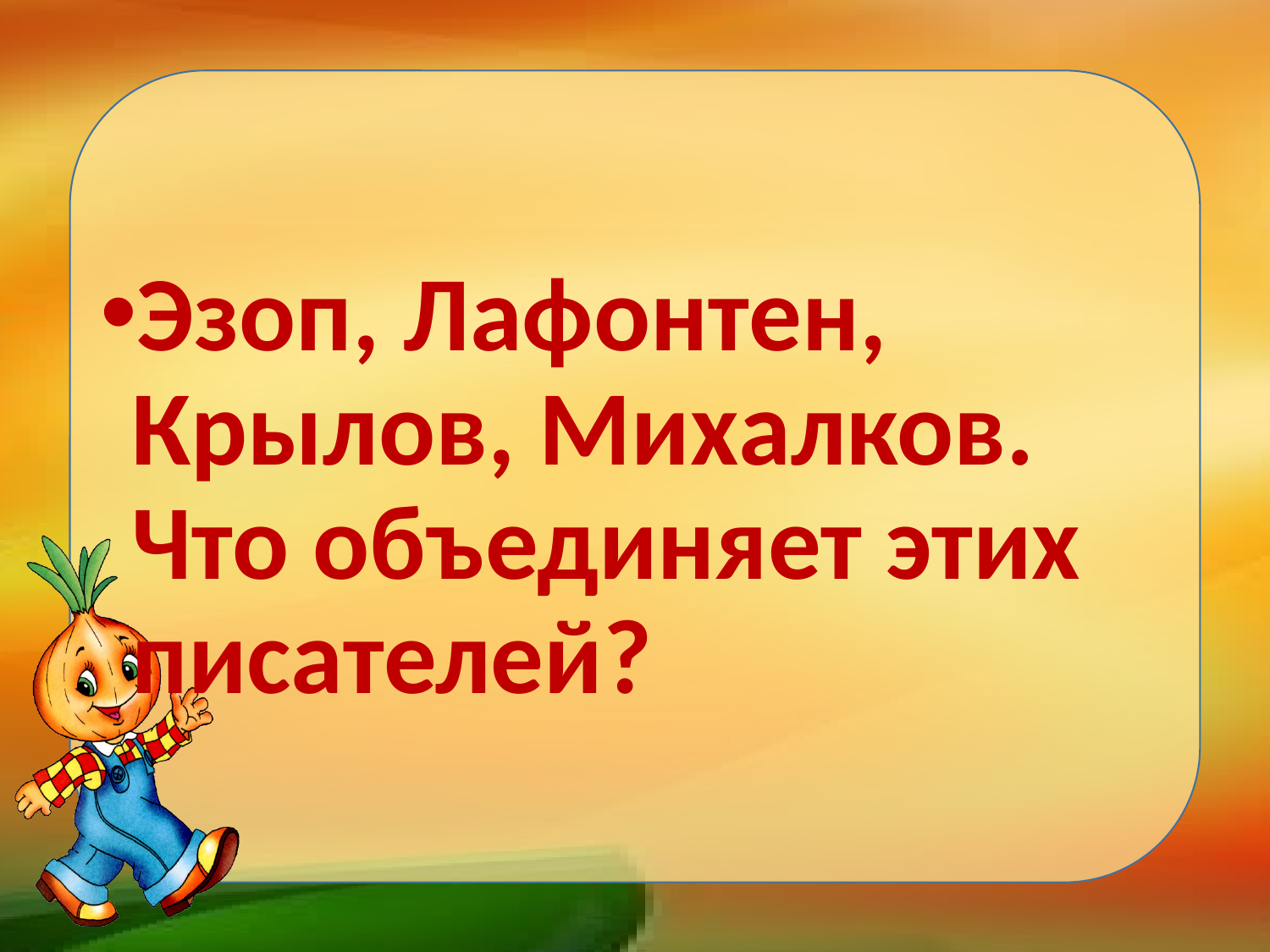

#
Эзоп, Лафонтен, Крылов, Михалков. Что объединяет этих писателей?